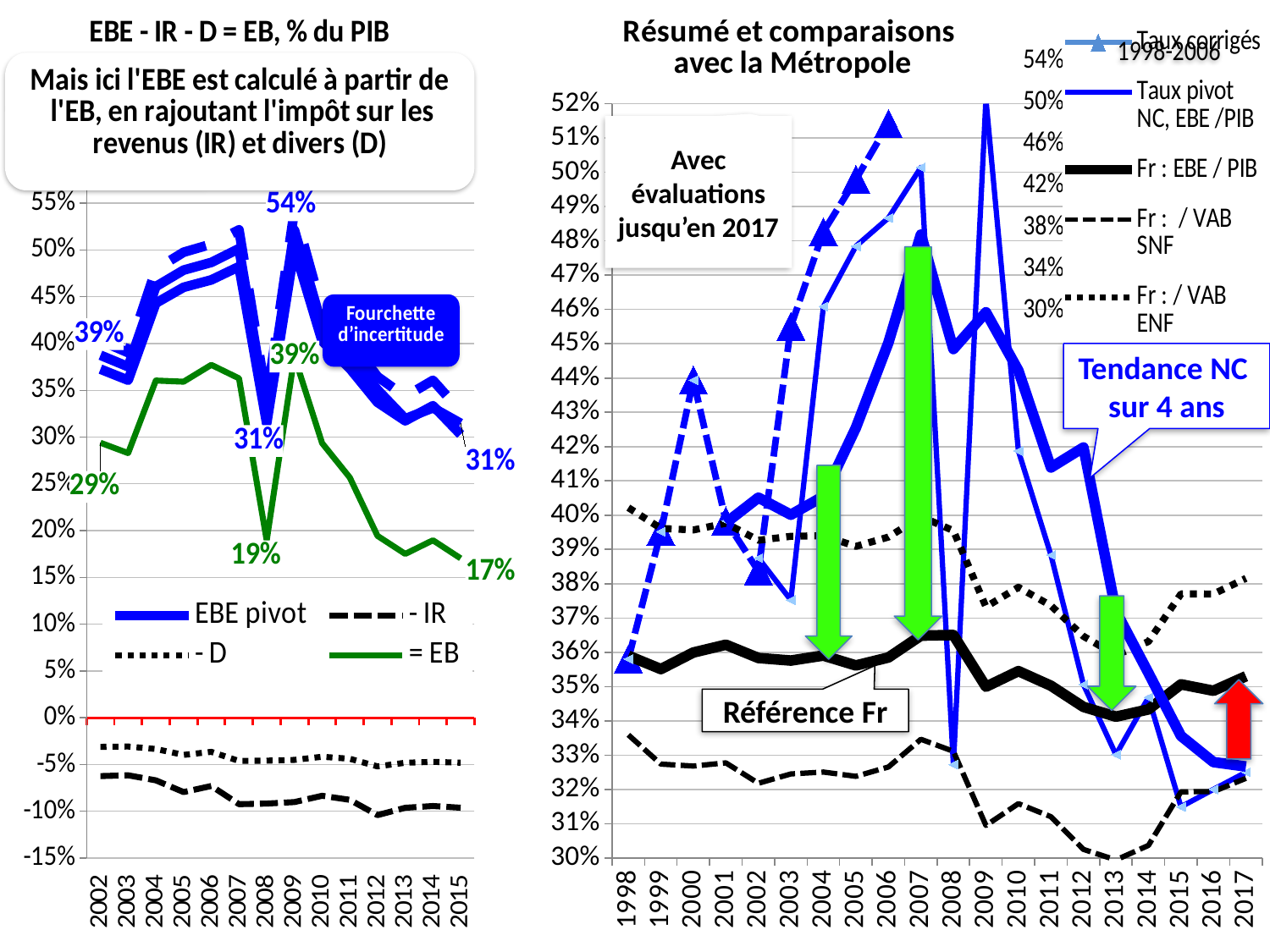

[unsupported chart]

### Chart: EBE - IR - D = EB, % du PIB

| Category | EBE pivot | - IR  | - D | = EB | EBE sup | EBE inf |
|---|---|---|---|---|---|---|
| 2002.0 | 0.38751182331205 | -0.0624067796610169 | -0.0312033898305085 | 0.293901653820525 | 0.403012296244532 | 0.372607522415433 |
| 2003.0 | 0.375217081969613 | -0.0615872709739633 | -0.0307936354869817 | 0.282836175508668 | 0.390225765248398 | 0.360785655740013 |
| 2004.0 | 0.460868318678046 | -0.0669584438549956 | -0.0334792219274978 | 0.360430652895553 | 0.479303051425168 | 0.443142614113506 |
| 2005.0 | 0.478456084596149 | -0.0795220588235294 | -0.0397610294117647 | 0.359172996360855 | 0.497594327979995 | 0.460053927496298 |
| 2006.0 | 0.486694213645007 | -0.0730016583747927 | -0.0365008291873963 | 0.377191726082818 | 0.506161982190808 | 0.467975205427892 |
| 2007.0 | 0.501455729166667 | -0.0924713541666666 | -0.0462356770833333 | 0.362748697916667 | 0.521513958333333 | 0.482168970352564 |
| 2008.0 | 0.327226450999048 | -0.0917914910969145 | -0.0458957455484572 | 0.189539214353677 | 0.34031550903901 | 0.314640818268316 |
| 2009.0 | 0.521343735522985 | -0.0901888641963704 | -0.0450944320981852 | 0.38606043922843 | 0.542197484943905 | 0.501292053387486 |
| 2010.0 | 0.418740130950644 | -0.0834688751982707 | -0.0417344375991354 | 0.293536818153238 | 0.43548973618867 | 0.402634741298696 |
| 2011.0 | 0.388340814832745 | -0.0877922077922078 | -0.0438961038961039 | 0.256652503144433 | 0.403874447426055 | 0.37340462964687 |
| 2012.0 | 0.350578409595883 | -0.104141649146519 | -0.0520708245732593 | 0.194365935876105 | 0.364601545979718 | 0.337094624611426 |
| 2013.0 | 0.319526928405787 | -0.0963153608099138 | -0.0481576804049569 | 0.175053887190916 | 0.343296963543083 | 0.317397340553886 |
| 2014.0 | 0.331250631250134 | -0.0943969262659785 | -0.0471984631329892 | 0.189655241851166 | 0.360670015791362 | 0.333459703949115 |
| 2015.0 | 0.314693571033869 | -0.0962514254626869 | -0.0481257127313434 | 0.170316432839838 | 0.327500461611198 | 0.302792586548815 |

[unsupported chart]

Avec évaluations jusqu’en 2017

Tendance NC
sur 4 ans

Référence Fr